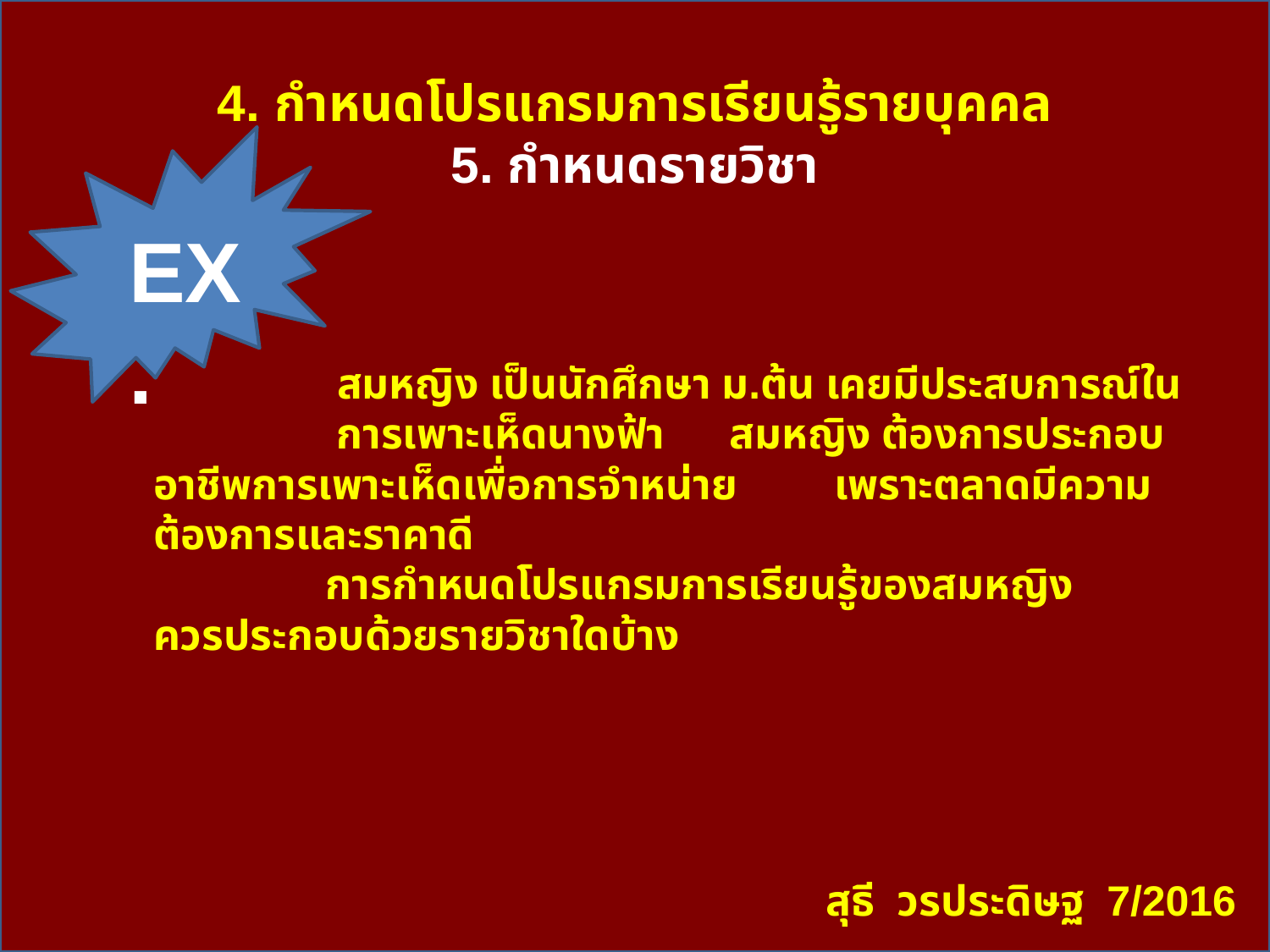

# 4. กำหนดโปรแกรมการเรียนรู้รายบุคคล 5. กำหนดรายวิชา

EX.
                                สมหญิง เป็นนักศึกษา ม.ต้น เคยมีประสบการณ์ใน
                                การเพาะเห็ดนางฟ้า      สมหญิง ต้องการประกอบ
               อาชีพการเพาะเห็ดเพื่อการจำหน่าย         เพราะตลาดมีความ
               ต้องการและราคาดี
                               การกำหนดโปรแกรมการเรียนรู้ของสมหญิง
               ควรประกอบด้วยรายวิชาใดบ้าง
สุธี  วรประดิษฐ  7/2016